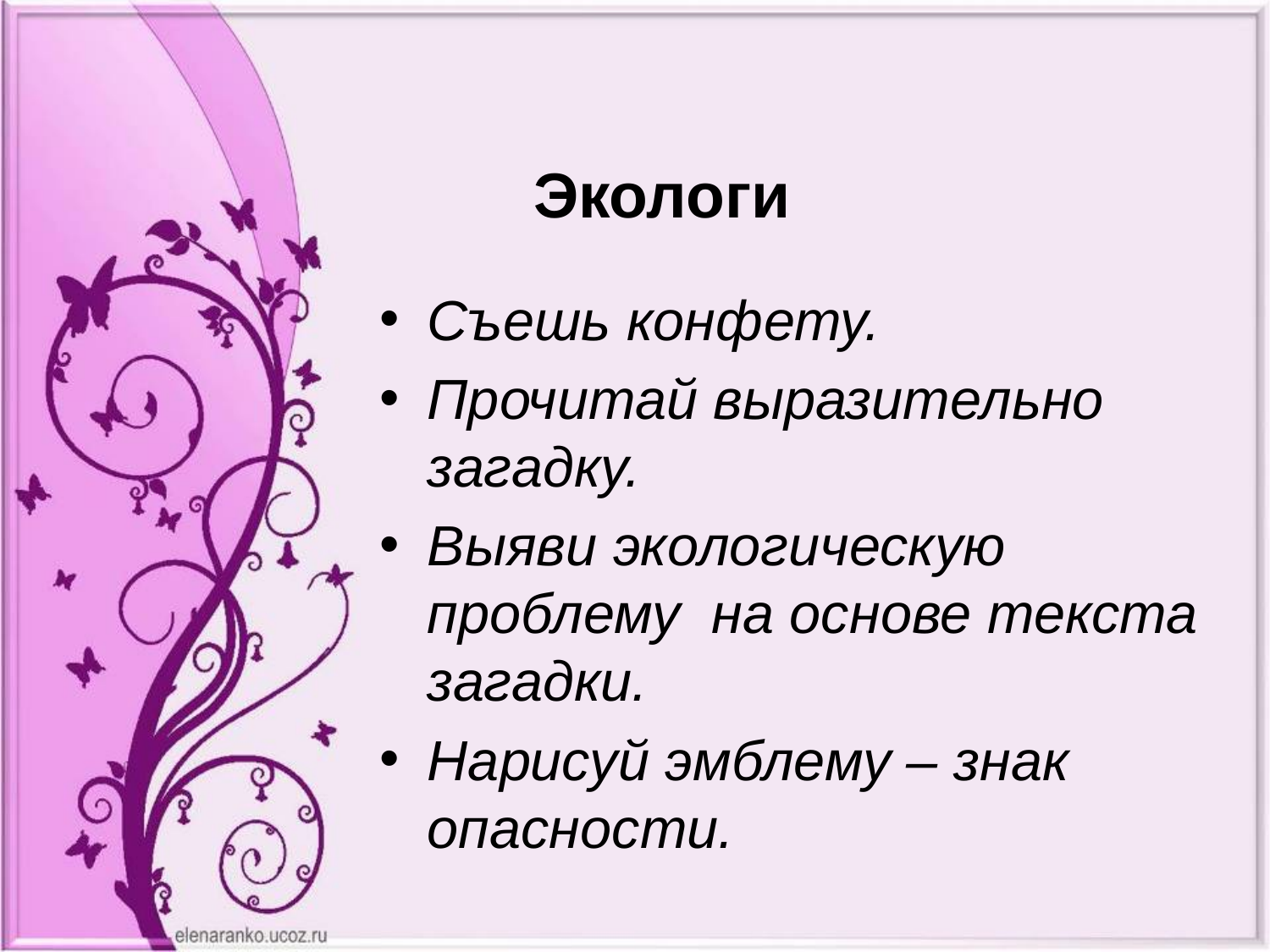

# Экологи
Съешь конфету.
Прочитай выразительно загадку.
Выяви экологическую проблему  на основе текста загадки.
Нарисуй эмблему – знак опасности.